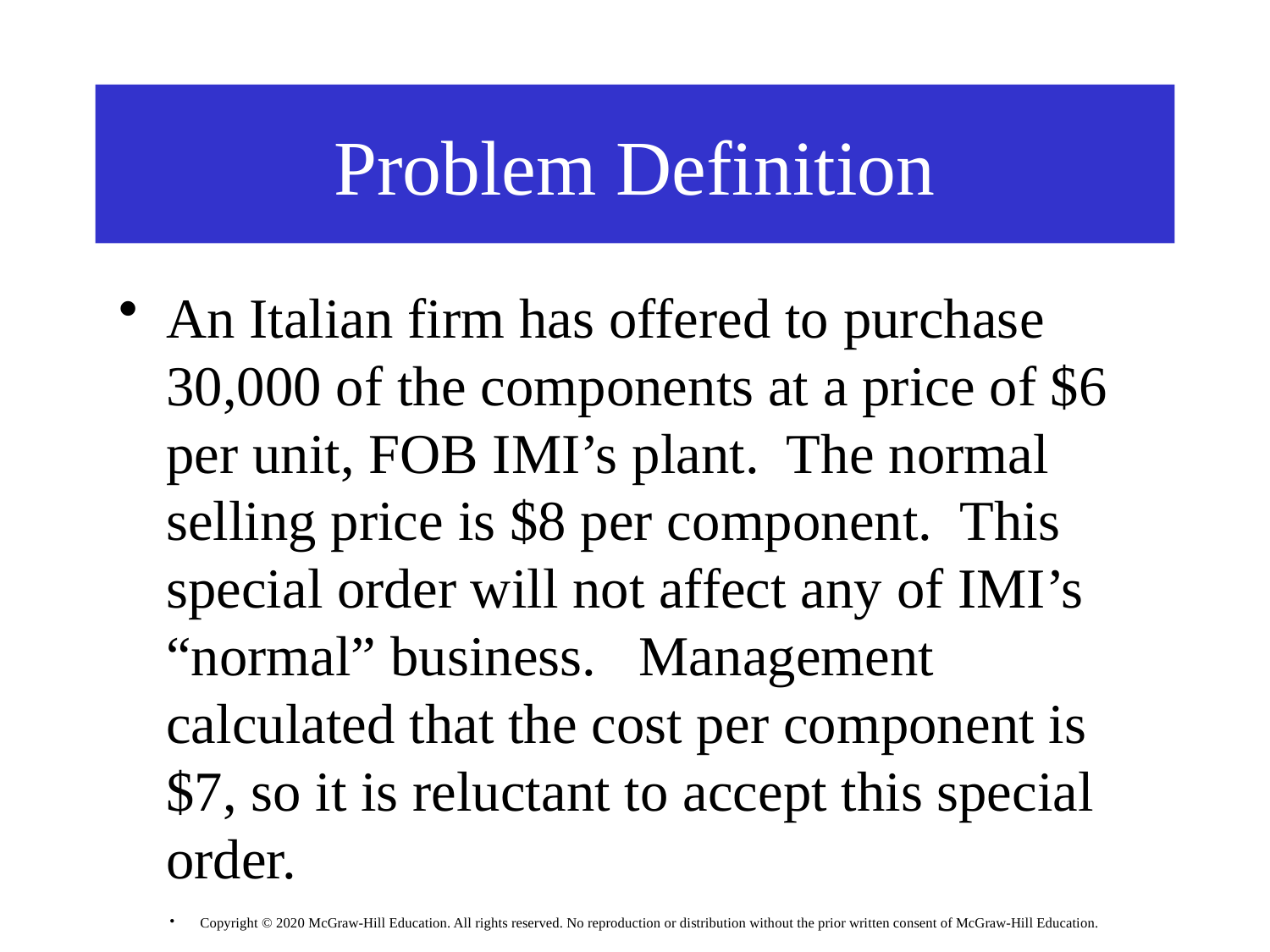

# Problem Definition
An Italian firm has offered to purchase 30,000 of the components at a price of $6 per unit, FOB IMI’s plant.  The normal selling price is $8 per component.  This special order will not affect any of IMI’s “normal” business.   Management calculated that the cost per component is $7, so it is reluctant to accept this special order.